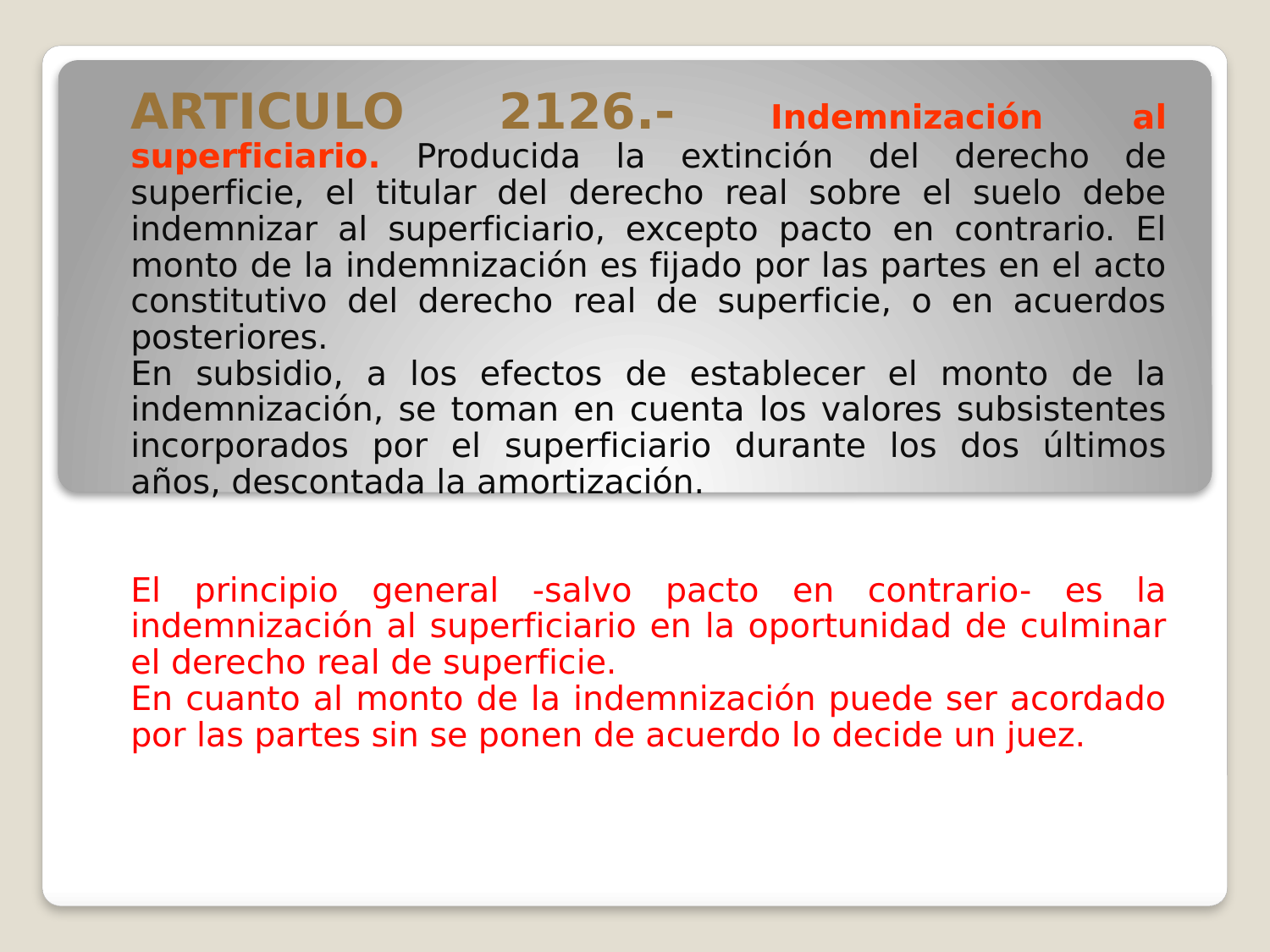

ARTICULO 2126.- Indemnización al superficiario. Producida la extinción del derecho de superficie, el titular del derecho real sobre el suelo debe indemnizar al superficiario, excepto pacto en contrario. El monto de la indemnización es fijado por las partes en el acto constitutivo del derecho real de superficie, o en acuerdos posteriores.
En subsidio, a los efectos de establecer el monto de la indemnización, se toman en cuenta los valores subsistentes incorporados por el superficiario durante los dos últimos años, descontada la amortización.

El principio general -salvo pacto en contrario- es la indemnización al superficiario en la oportunidad de culminar el derecho real de superficie.
En cuanto al monto de la indemnización puede ser acordado por las partes sin se ponen de acuerdo lo decide un juez.